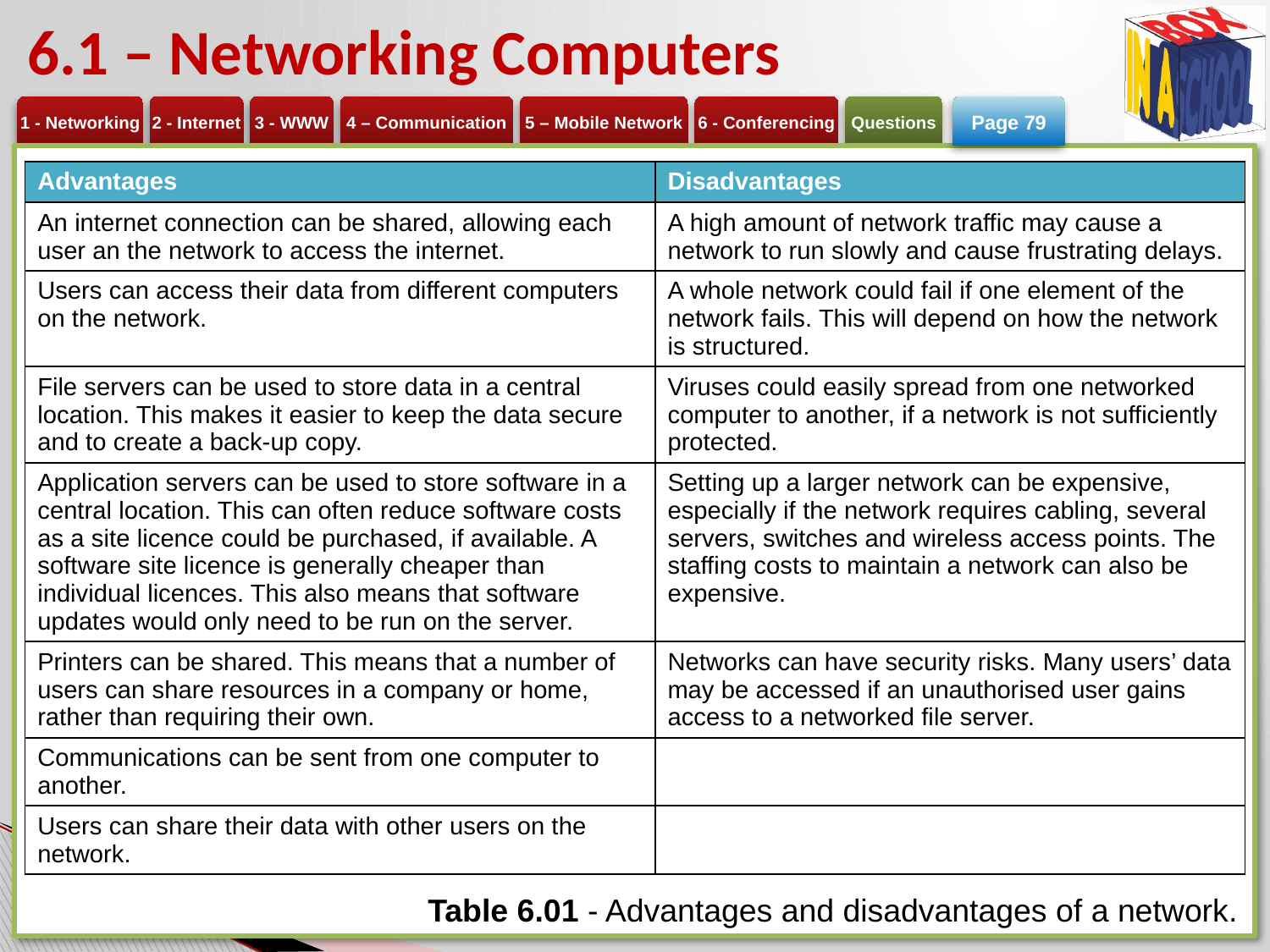

# 6.1 – Networking Computers
Page 79
| Advantages | Disadvantages |
| --- | --- |
| An internet connection can be shared, allowing each user an the network to access the internet. | A high amount of network traffic may cause a network to run slowly and cause frustrating delays. |
| Users can access their data from different computers on the network. | A whole network could fail if one element of the network fails. This will depend on how the network is structured. |
| File servers can be used to store data in a central location. This makes it easier to keep the data secure and to create a back-up copy. | Viruses could easily spread from one networked computer to another, if a network is not sufficiently protected. |
| Application servers can be used to store software in a central location. This can often reduce software costs as a site licence could be purchased, if available. A software site licence is generally cheaper than individual licences. This also means that software updates would only need to be run on the server. | Setting up a larger network can be expensive, especially if the network requires cabling, several servers, switches and wireless access points. The staffing costs to maintain a network can also be expensive. |
| Printers can be shared. This means that a number of users can share resources in a company or home, rather than requiring their own. | Networks can have security risks. Many users’ data may be accessed if an unauthorised user gains access to a networked file server. |
| Communications can be sent from one computer to another. |  |
| Users can share their data with other users on the network. |  |
Table 6.01 - Advantages and disadvantages of a network.